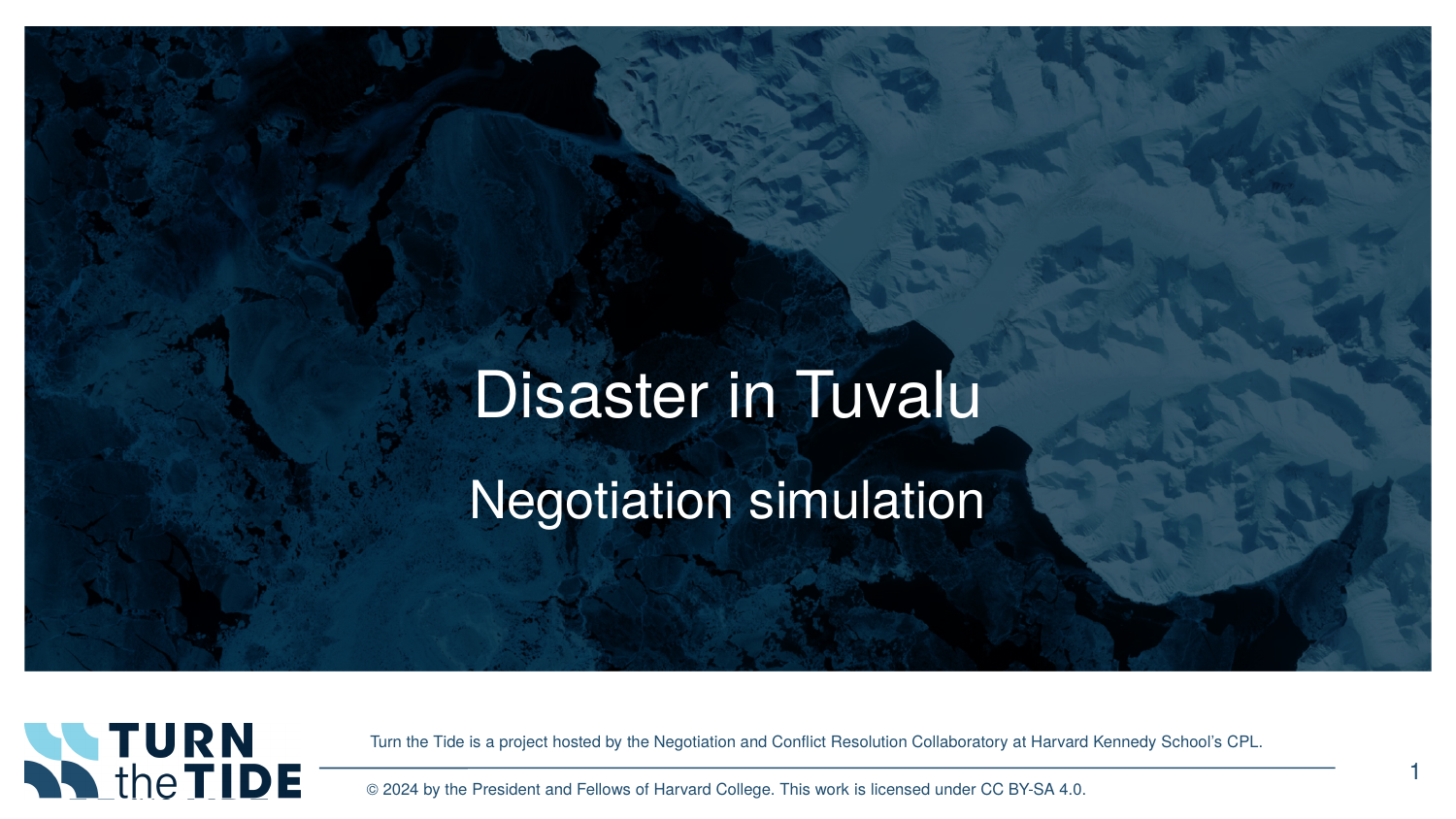

# Disaster in Tuvalu
Negotiation simulation
1